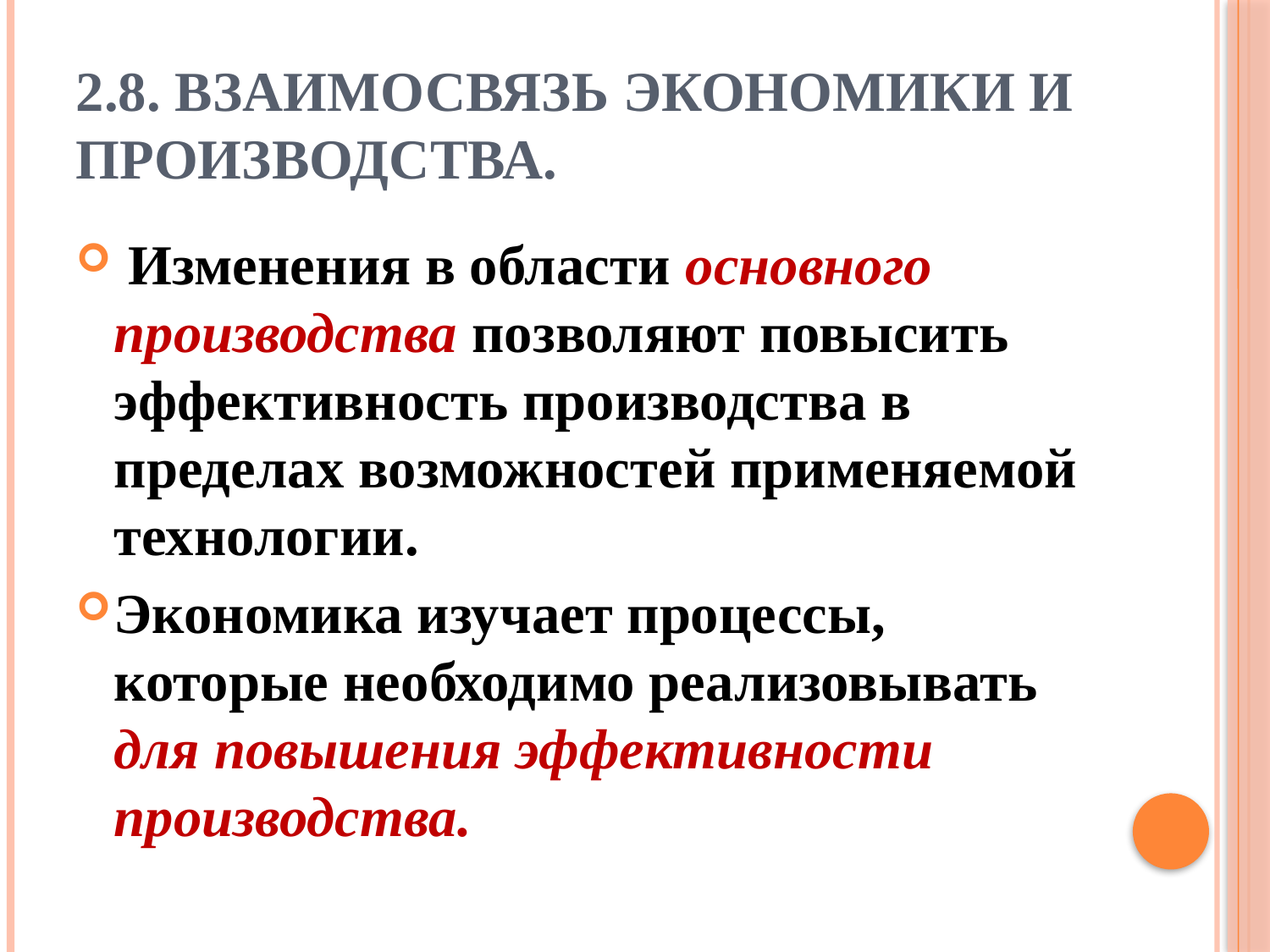

# 2.8. Взаимосвязь экономики и производства.
 Изменения в области основного производства позволяют повысить эффективность производства в пределах возможностей применяемой технологии.
Экономика изучает процессы, которые необходимо реализовывать для повышения эффективности производства.